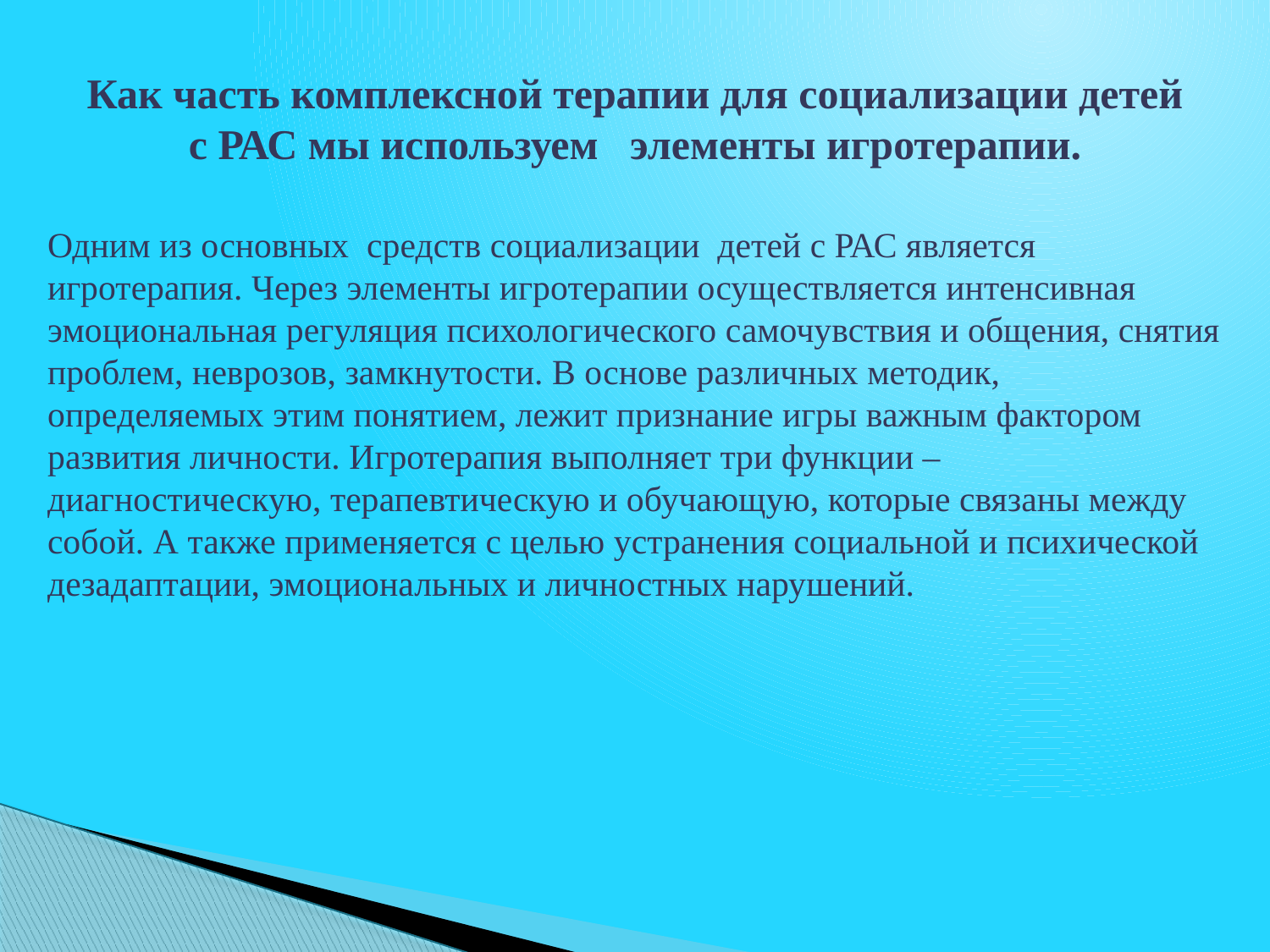

# Как часть комплексной терапии для социализации детей с РАС мы используем   элементы игротерапии.
Одним из основных  средств социализации  детей с РАС является игротерапия. Через элементы игротерапии осуществляется интенсивная эмоциональная регуляция психологического самочувствия и общения, снятия проблем, неврозов, замкнутости. В основе различных методик, определяемых этим понятием, лежит признание игры важным фактором развития личности. Игротерапия выполняет три функции – диагностическую, терапевтическую и обучающую, которые связаны между собой. А также применяется с целью устранения социальной и психической дезадаптации, эмоциональных и личностных нарушений.